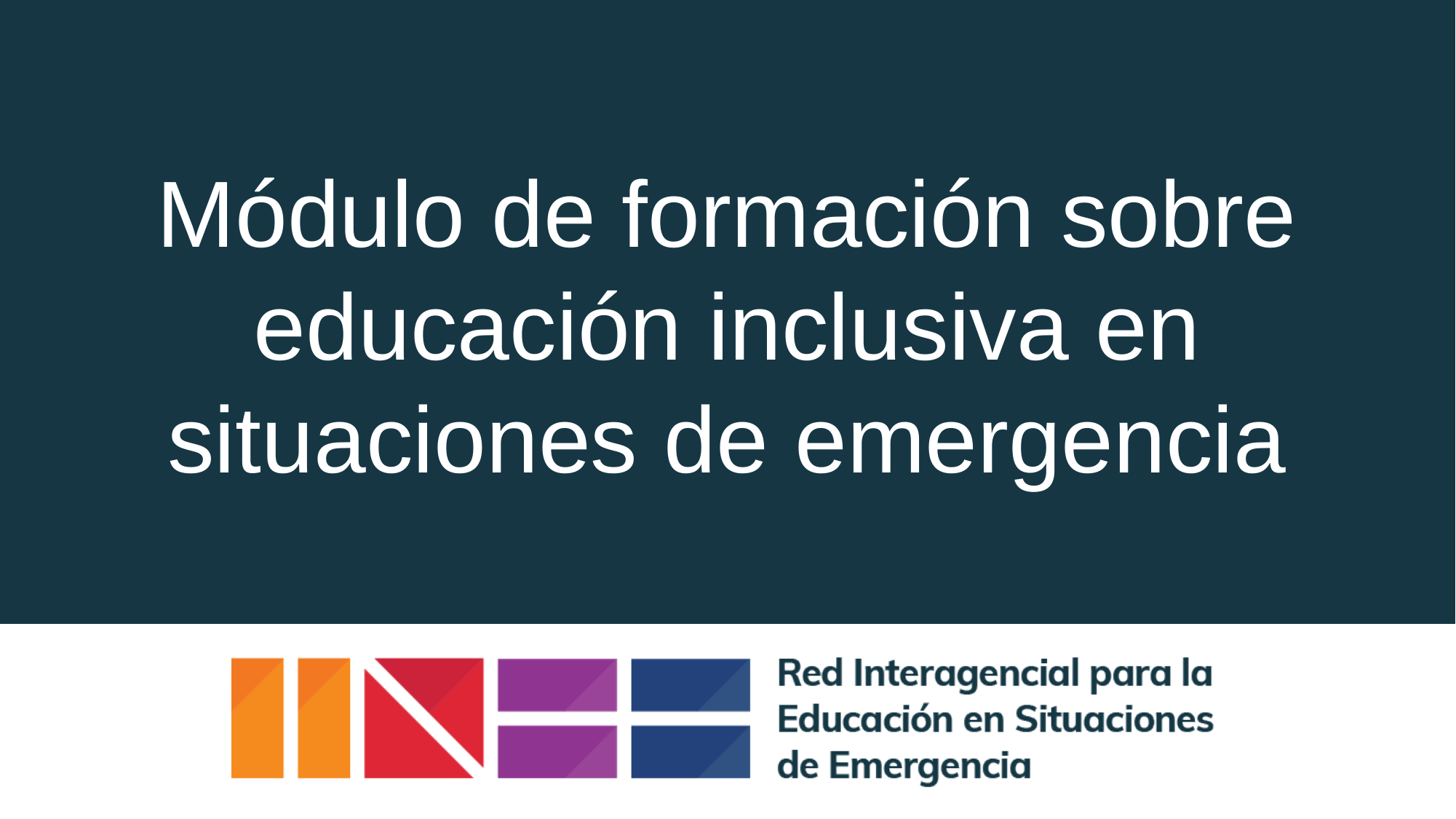

# Módulo de formación sobre educación inclusiva en situaciones de emergencia